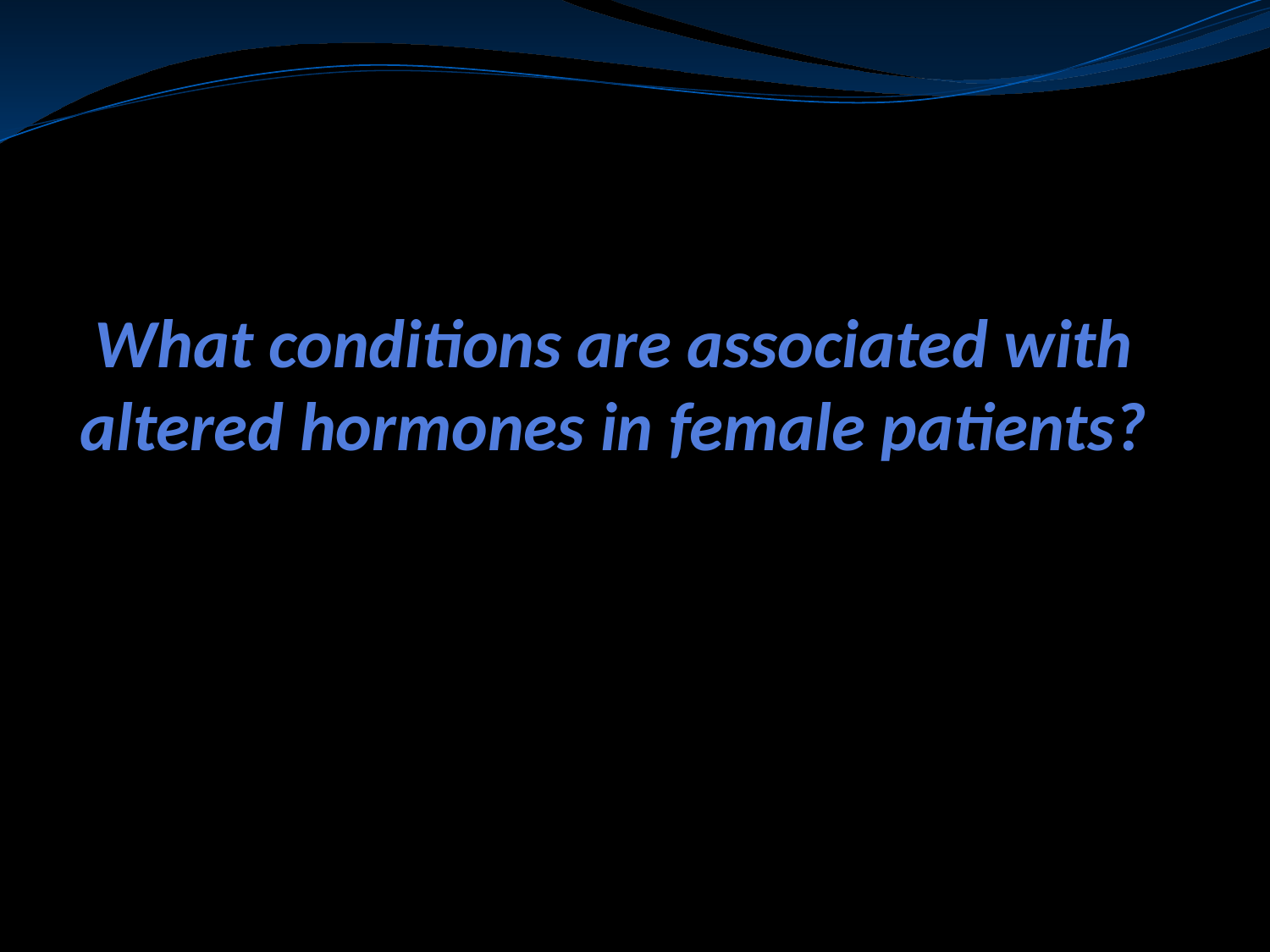

# What conditions are associated with altered hormones in female patients?